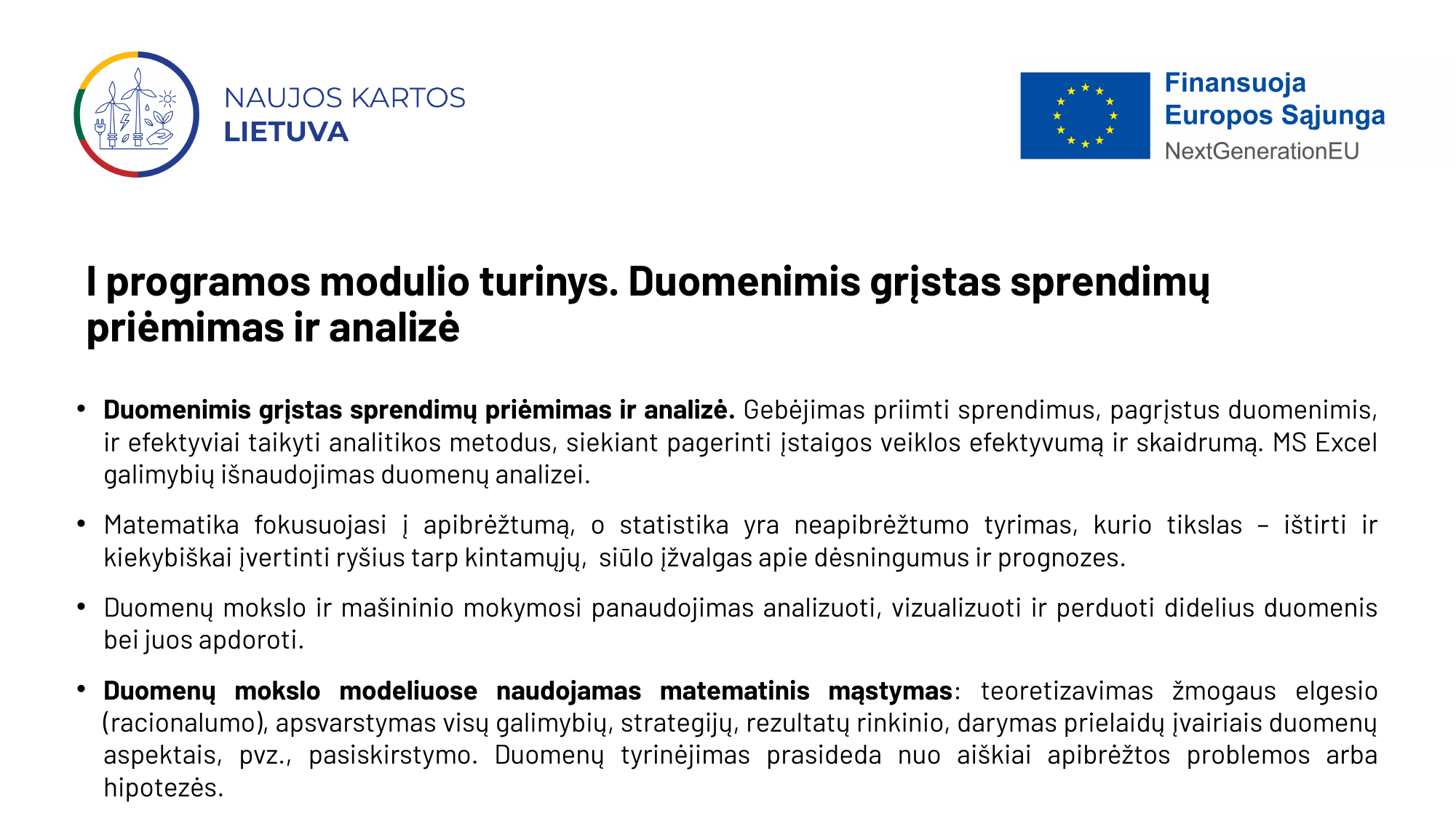

# I programos modulio turinys. Duomenimis grįstas sprendimų priėmimas ir analizė
Duomenimis grįstas sprendimų priėmimas ir analizė. Gebėjimas priimti sprendimus, pagrįstus duomenimis, ir efektyviai taikyti analitikos metodus, siekiant pagerinti įstaigos veiklos efektyvumą ir skaidrumą. MS Excel galimybių išnaudojimas duomenų analizei.
Matematika fokusuojasi į apibrėžtumą, o statistika yra neapibrėžtumo tyrimas, kurio tikslas – ištirti ir kiekybiškai įvertinti ryšius tarp kintamųjų,  siūlo įžvalgas apie dėsningumus ir prognozes.
Duomenų mokslo ir mašininio mokymosi panaudojimas analizuoti, vizualizuoti ir perduoti didelius duomenis bei juos apdoroti.
Duomenų mokslo modeliuose naudojamas matematinis mąstymas: teoretizavimas žmogaus elgesio (racionalumo), apsvarstymas visų galimybių, strategijų, rezultatų rinkinio, darymas prielaidų įvairiais duomenų aspektais, pvz., pasiskirstymo. Duomenų tyrinėjimas prasideda nuo aiškiai apibrėžtos problemos arba hipotezės.